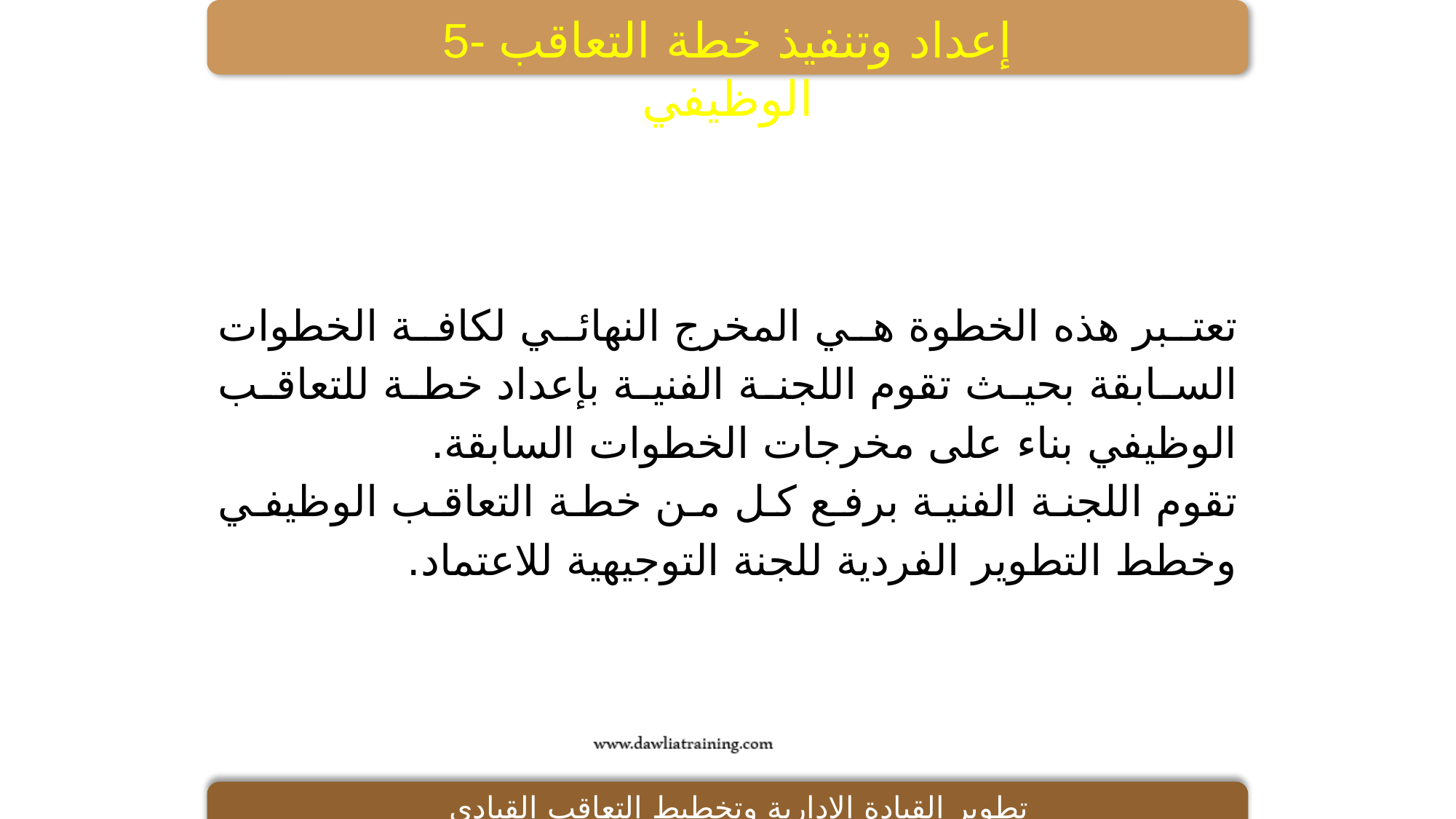

5- إعداد وتنفيذ خطة التعاقب الوظيفي
تعتبر هذه الخطوة هي المخرج النهائي لكافة الخطوات السابقة بحيث تقوم اللجنة الفنية بإعداد خطة للتعاقب الوظيفي بناء على مخرجات الخطوات السابقة.
تقوم اللجنة الفنية برفع كل من خطة التعاقب الوظيفي وخطط التطوير الفردية للجنة التوجيهية للاعتماد.

تطوير القيادة الإدارية وتخطيط التعاقب القيادي